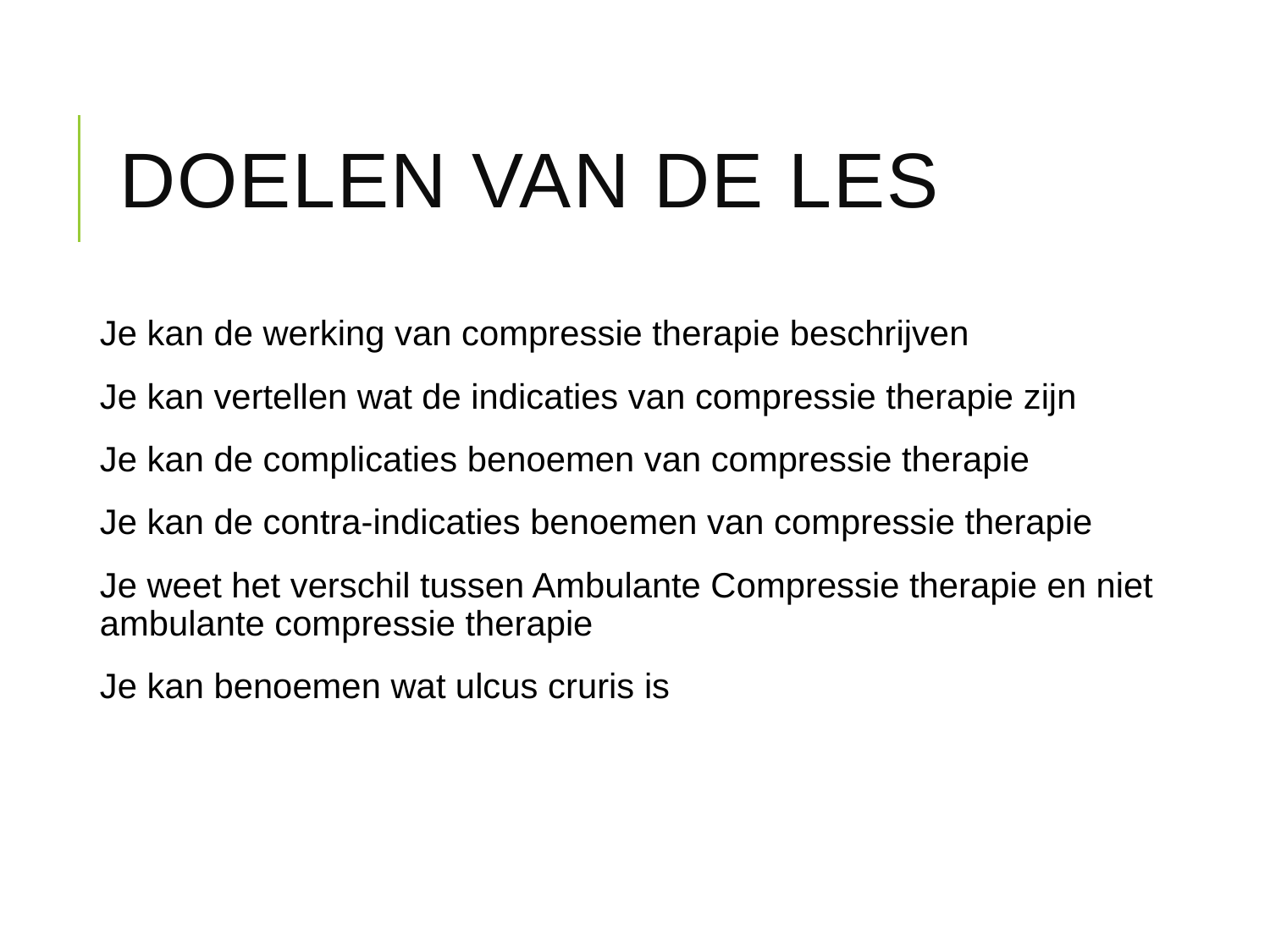

# Doelen van de les
Je kan de werking van compressie therapie beschrijven
Je kan vertellen wat de indicaties van compressie therapie zijn
Je kan de complicaties benoemen van compressie therapie
Je kan de contra-indicaties benoemen van compressie therapie
Je weet het verschil tussen Ambulante Compressie therapie en niet ambulante compressie therapie
Je kan benoemen wat ulcus cruris is